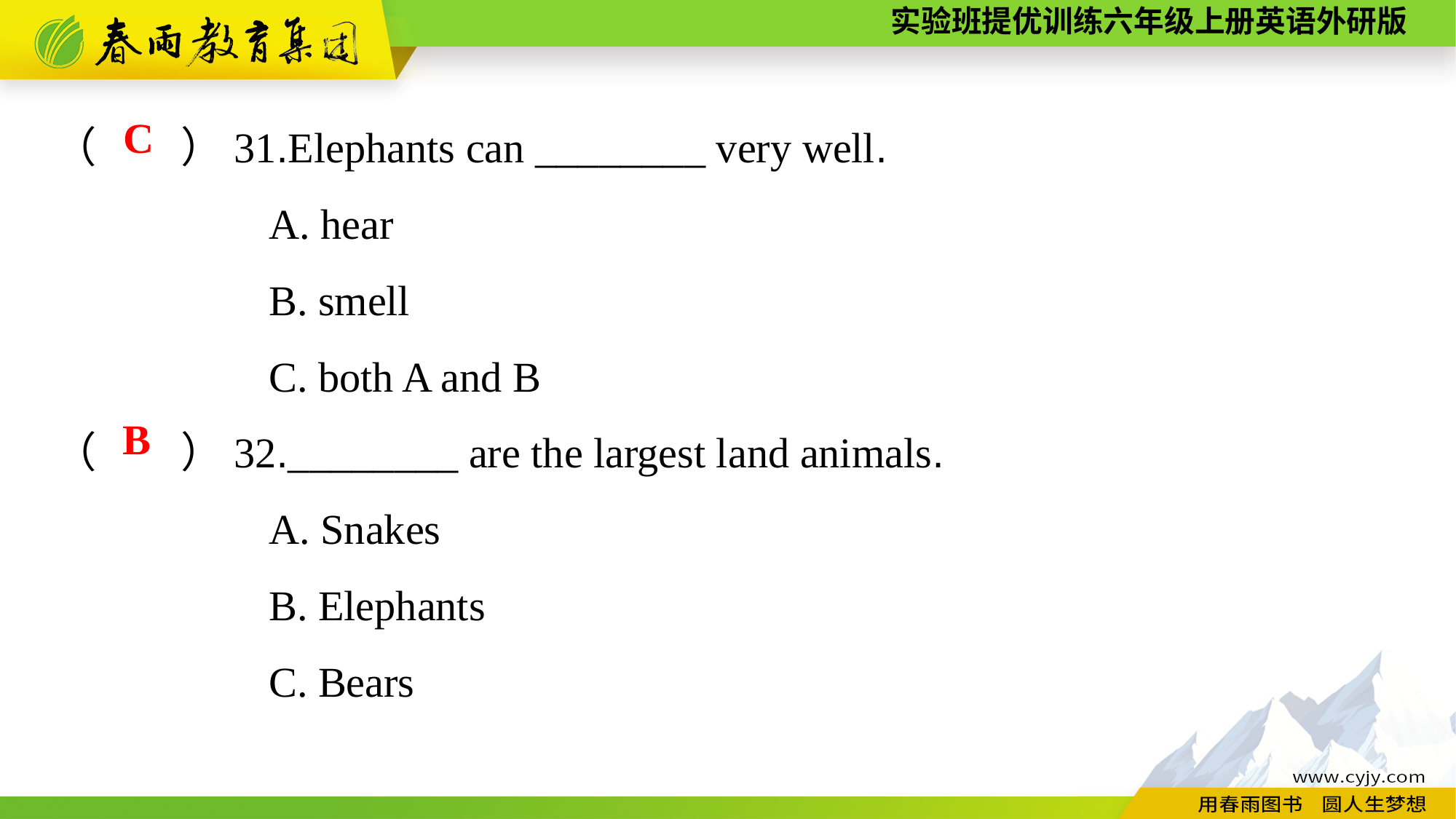

（　　）31.Elephants can ________ very well.
A. hear
B. smell
C. both A and B
（　　）32.________ are the largest land animals.
A. Snakes
B. Elephants
C. Bears
C
B